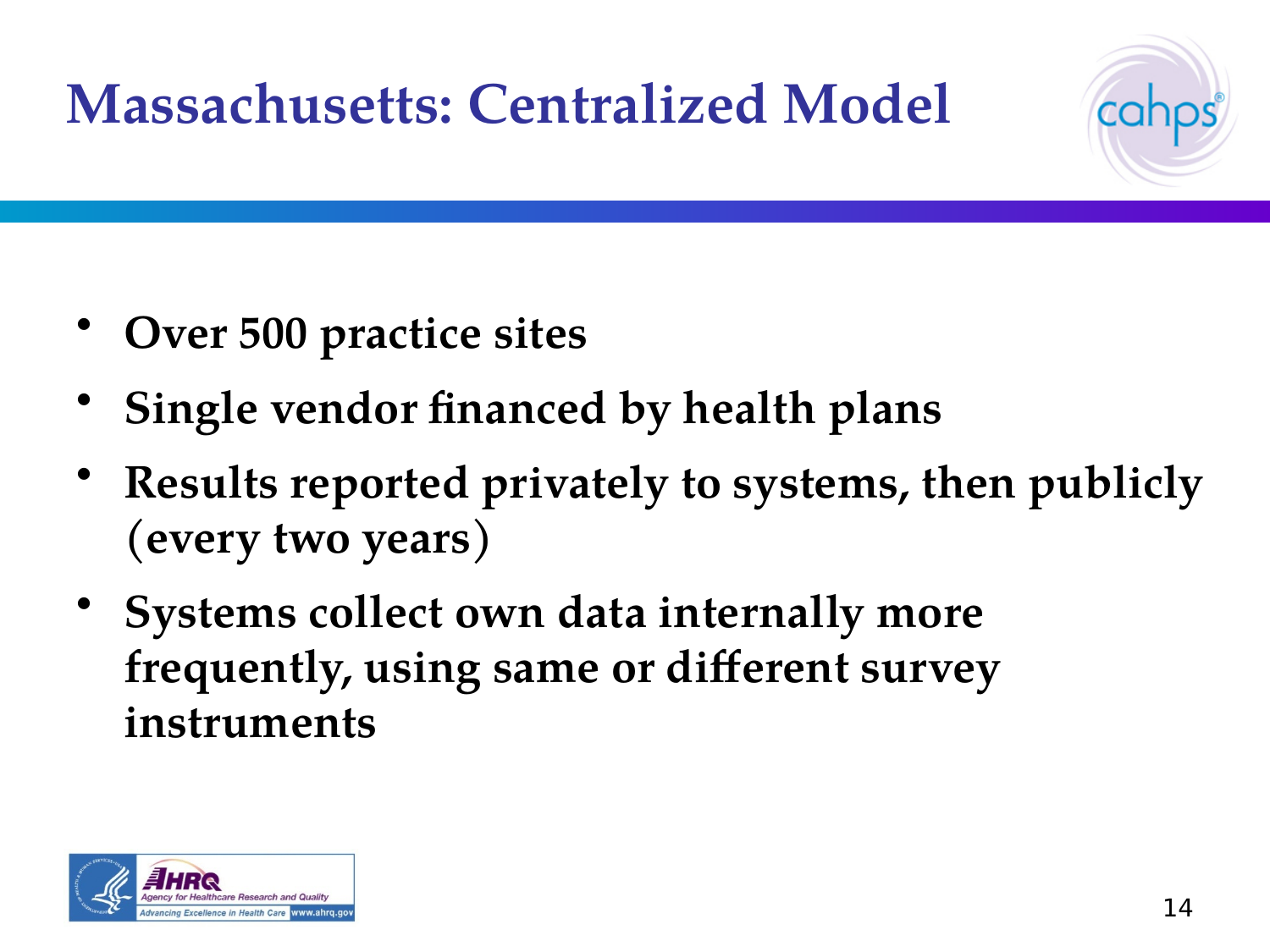

# Massachusetts: Centralized Model

Over 500 practice sites
Single vendor financed by health plans
Results reported privately to systems, then publicly (every two years)
Systems collect own data internally more frequently, using same or different survey instruments
14